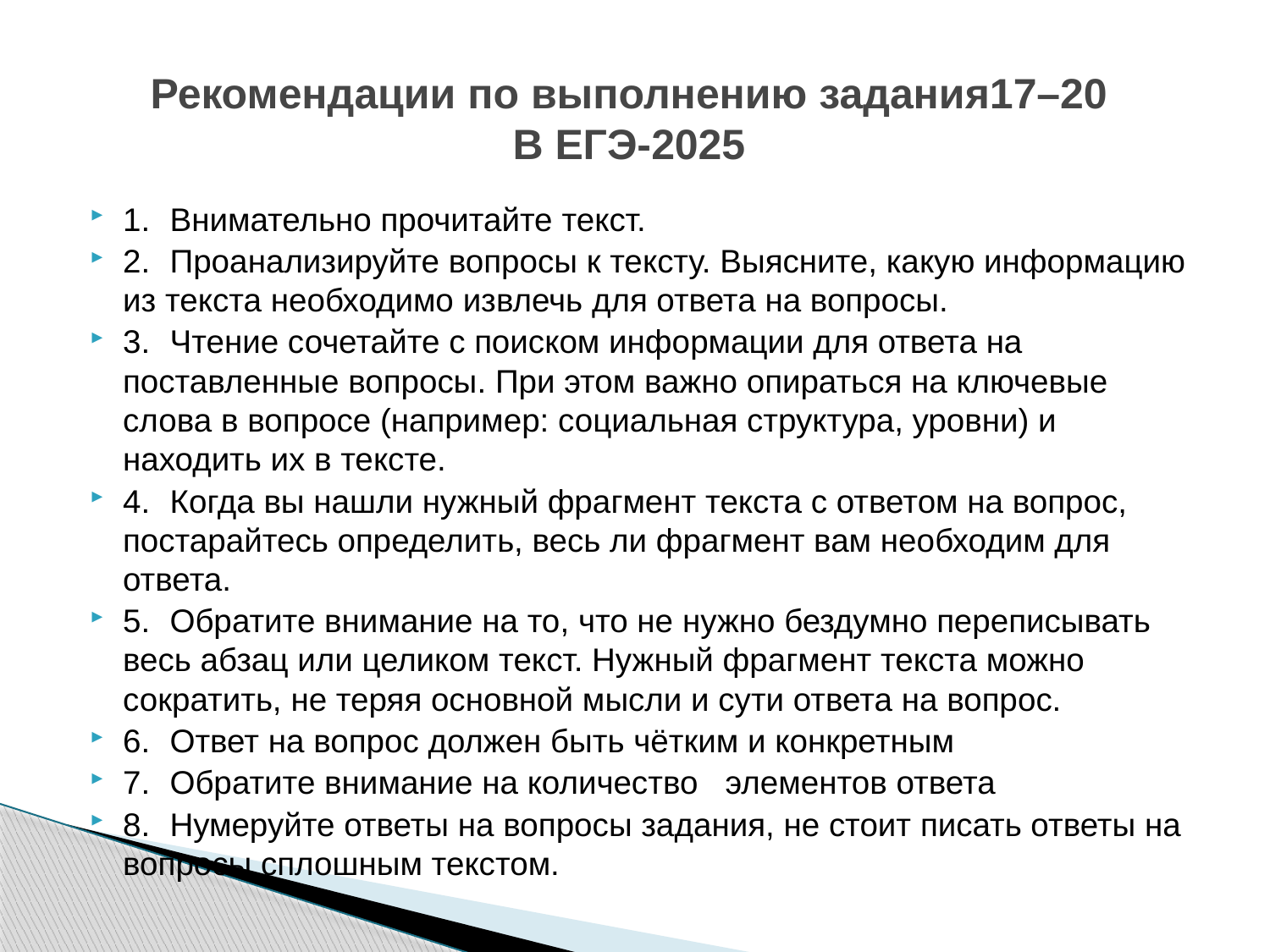

# Рекомендации по выполнению задания17–20 В ЕГЭ-2025

1.	Внимательно прочитайте текст.
2.	Проанализируйте вопросы к тексту. Выясните, какую информацию из текста необходимо извлечь для ответа на вопросы.
3.	Чтение сочетайте с поиском информации для ответа на поставленные вопросы. При этом важно опираться на ключевые слова в вопросе (например: социальная структура, уровни) и находить их в тексте.
4.	Когда вы нашли нужный фрагмент текста с ответом на вопрос, постарайтесь определить, весь ли фрагмент вам необходим для ответа.
5.	Обратите внимание на то, что не нужно бездумно переписывать весь абзац или целиком текст. Нужный фрагмент текста можно сократить, не теряя основной мысли и сути ответа на вопрос.
6.	Ответ на вопрос должен быть чётким и конкретным
7.	Обратите внимание на количество   элементов ответа
8.	Нумеруйте ответы на вопросы задания, не стоит писать ответы на вопросы сплошным текстом.